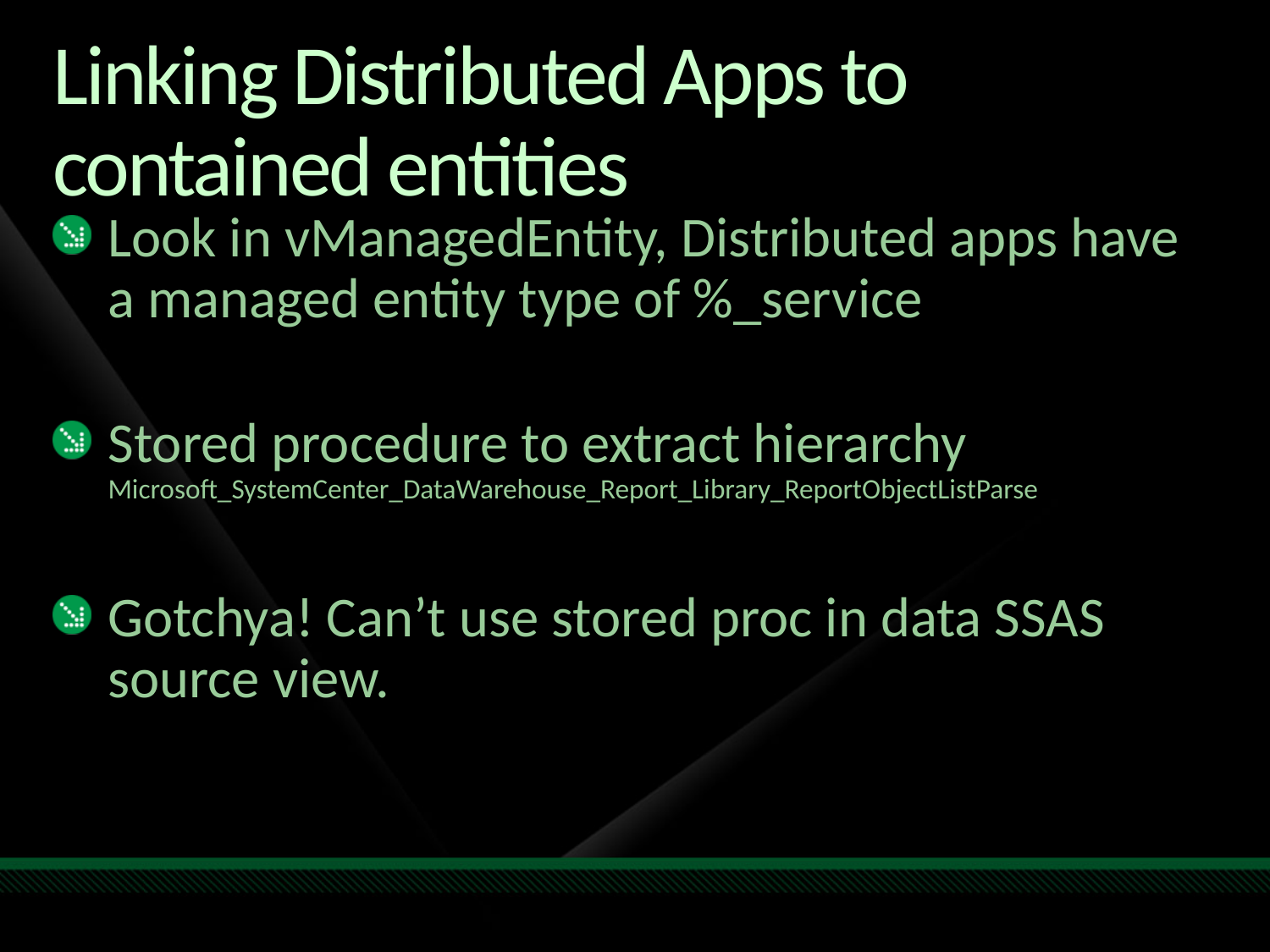

# Linking Distributed Apps to contained entities
Look in vManagedEntity, Distributed apps have a managed entity type of %_service

Stored procedure to extract hierarchy Microsoft_SystemCenter_DataWarehouse_Report_Library_ReportObjectListParse

Gotchya! Can’t use stored proc in data SSAS source view.